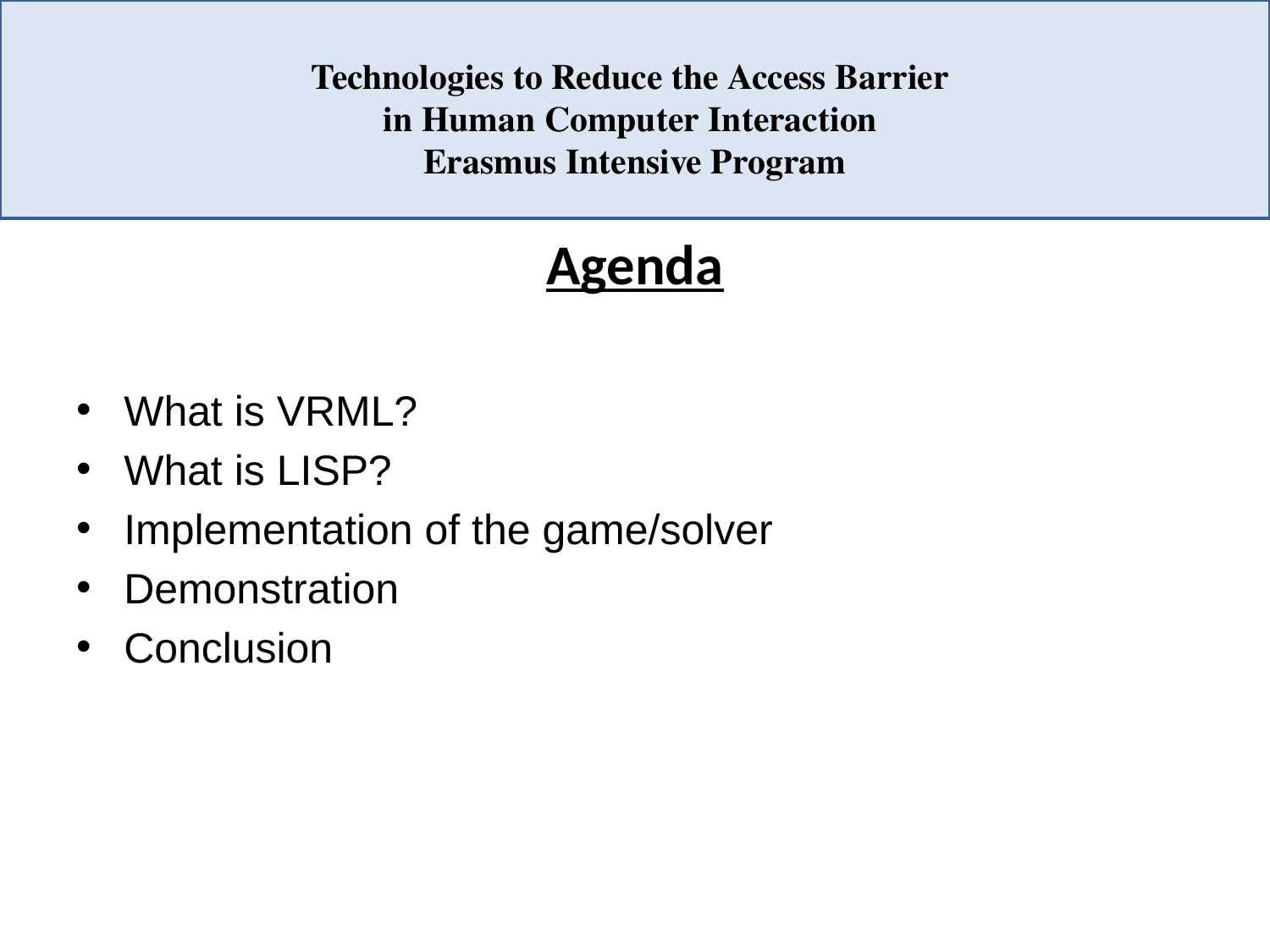

# Technologies to Reduce the Access Barrier in Human Computer Interaction Erasmus Intensive Program
Agenda

What is VRML?
What is LISP?
Implementation of the game/solver
Demonstration
Conclusion